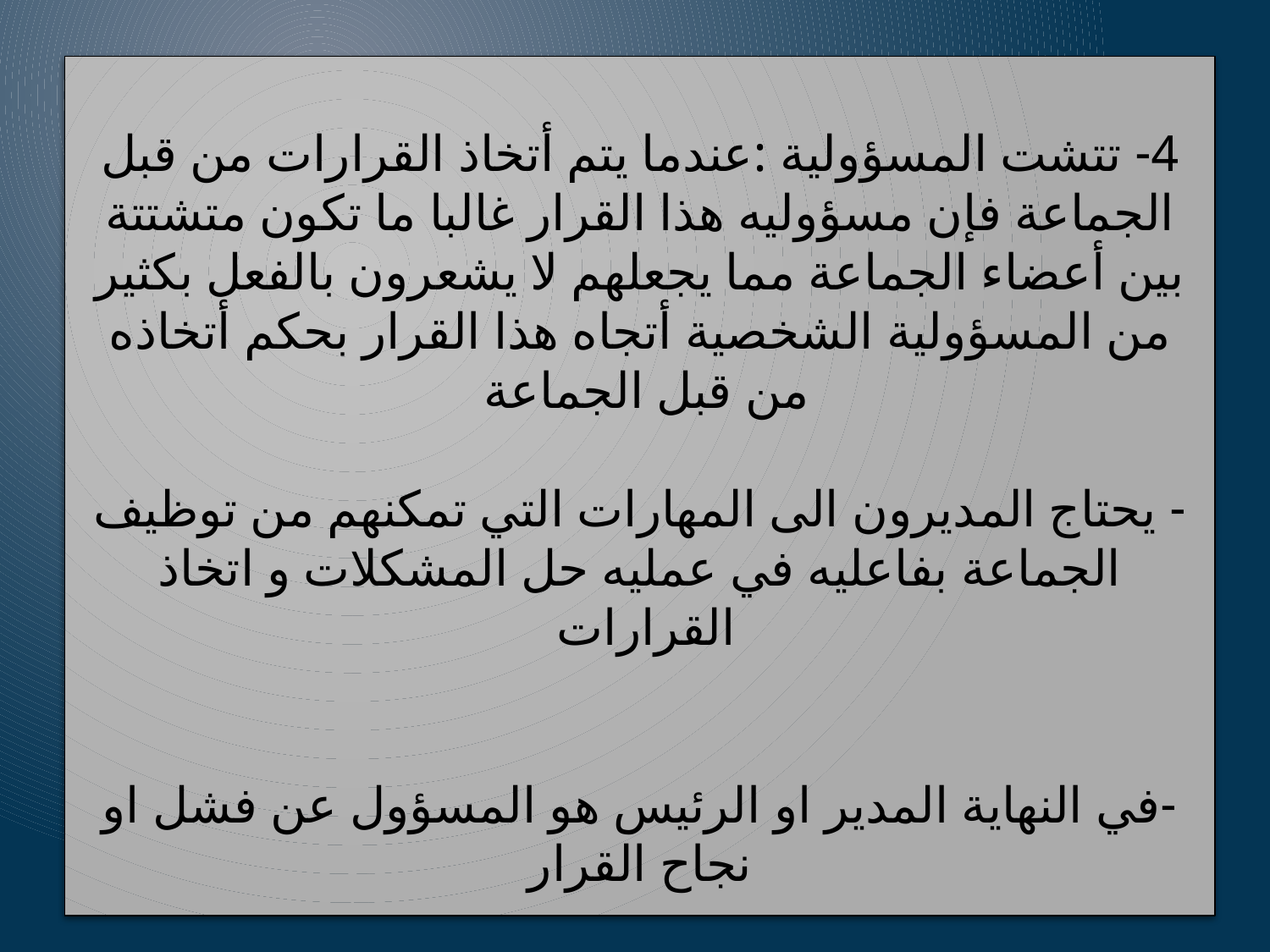

# 4- تتشت المسؤولية :عندما يتم أتخاذ القرارات من قبل الجماعة فإن مسؤوليه هذا القرار غالبا ما تكون متشتتة بين أعضاء الجماعة مما يجعلهم لا يشعرون بالفعل بكثير من المسؤولية الشخصية أتجاه هذا القرار بحكم أتخاذه من قبل الجماعة - يحتاج المديرون الى المهارات التي تمكنهم من توظيف الجماعة بفاعليه في عمليه حل المشكلات و اتخاذ القرارات -في النهاية المدير او الرئيس هو المسؤول عن فشل او نجاح القرار